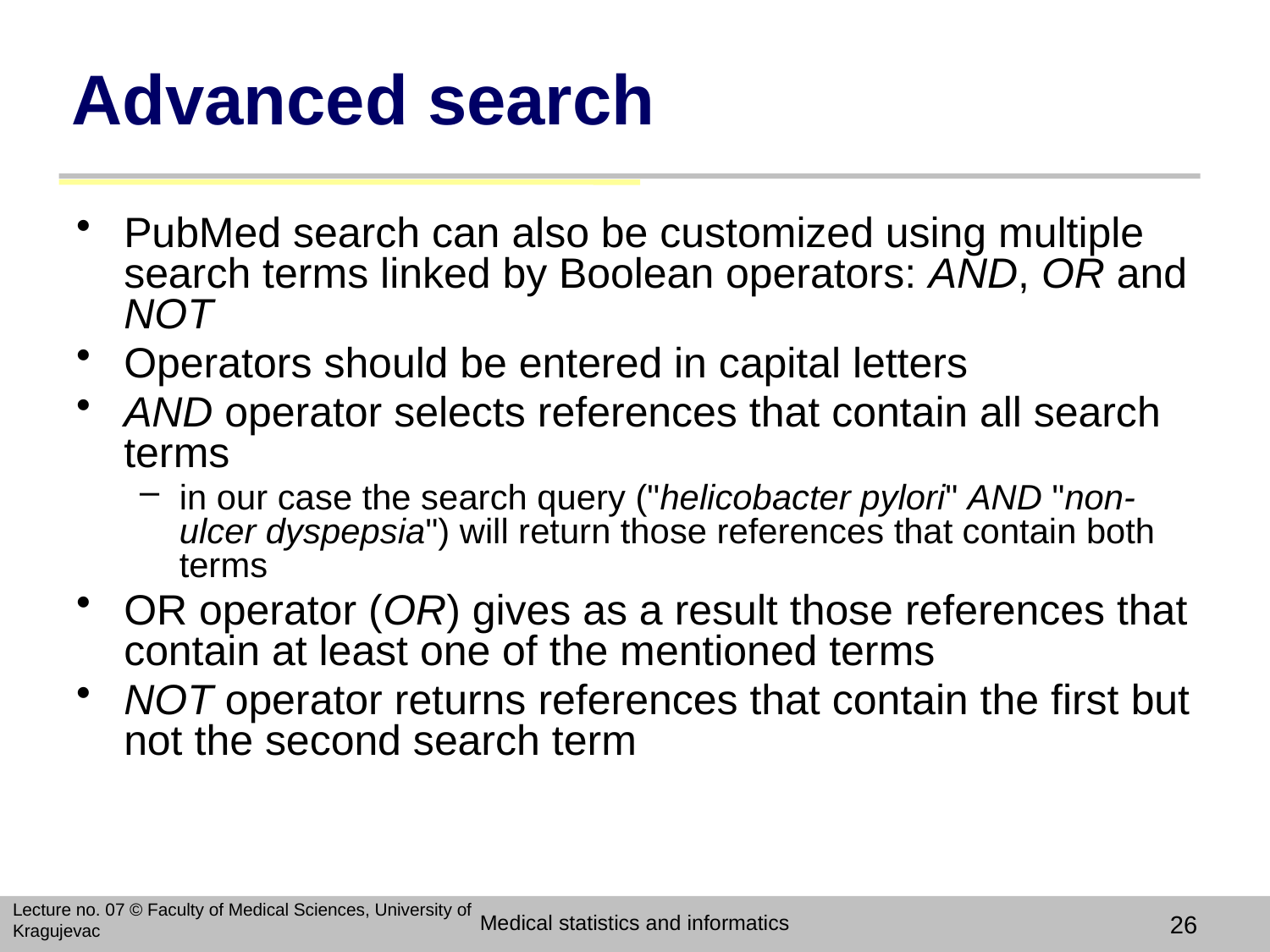

# Advanced search
PubMed search can also be customized using multiple search terms linked by Boolean operators: AND, OR and NOT
Operators should be entered in capital letters
AND operator selects references that contain all search terms
in our case the search query ("helicobacter pylori" AND "non-ulcer dyspepsia") will return those references that contain both terms
OR operator (OR) gives as a result those references that contain at least one of the mentioned terms
NOT operator returns references that contain the first but not the second search term
Lecture no. 07 © Faculty of Medical Sciences, University of Kragujevac
Medical statistics and informatics
26